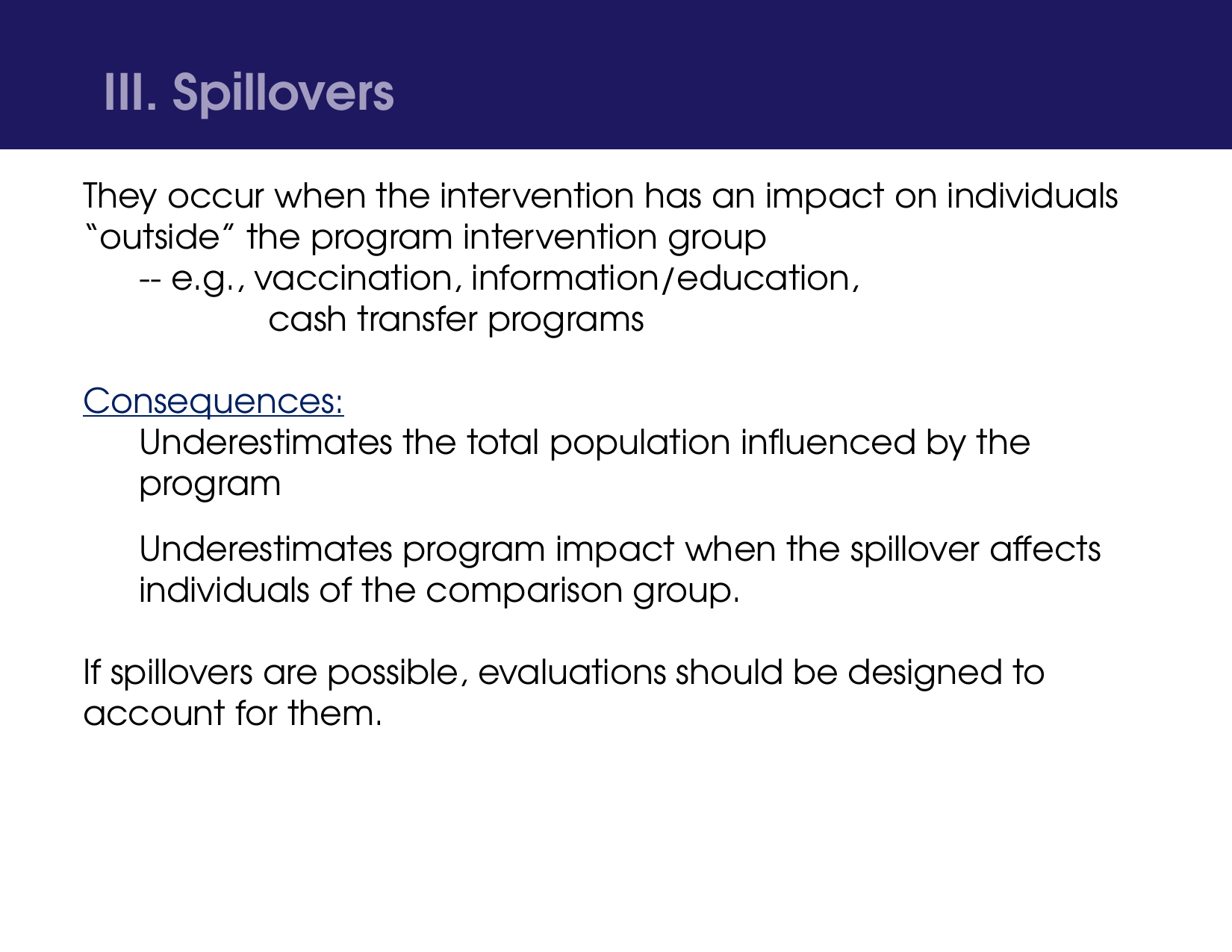

# III. Spillovers
They occur when the intervention has an impact on individuals “outside” the program intervention group
-- e.g., vaccination, information/education,
             cash transfer programs

Consequences:
Underestimates the total population influenced by the program

Underestimates program impact when the spillover affects individuals of the comparison group.

If spillovers are possible, evaluations should be designed to account for them.